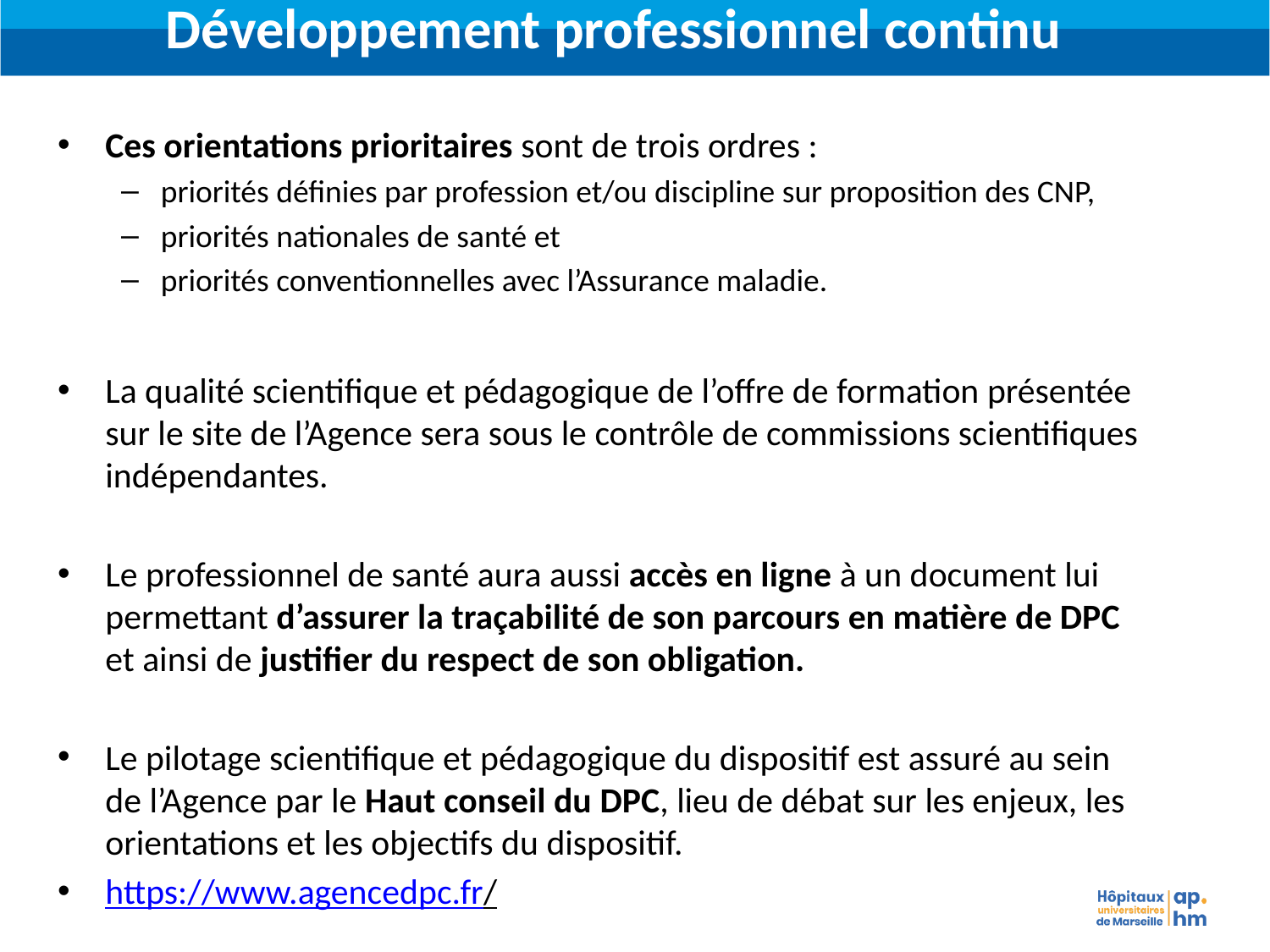

Développement professionnel continu
Ces orientations prioritaires sont de trois ordres :
priorités définies par profession et/ou discipline sur proposition des CNP,
priorités nationales de santé et
priorités conventionnelles avec l’Assurance maladie.

La qualité scientifique et pédagogique de l’offre de formation présentée sur le site de l’Agence sera sous le contrôle de commissions scientifiques indépendantes.

Le professionnel de santé aura aussi accès en ligne à un document lui permettant d’assurer la traçabilité de son parcours en matière de DPC et ainsi de justifier du respect de son obligation.

Le pilotage scientifique et pédagogique du dispositif est assuré au sein de l’Agence par le Haut conseil du DPC, lieu de débat sur les enjeux, les orientations et les objectifs du dispositif.
https://www.agencedpc.fr/
.